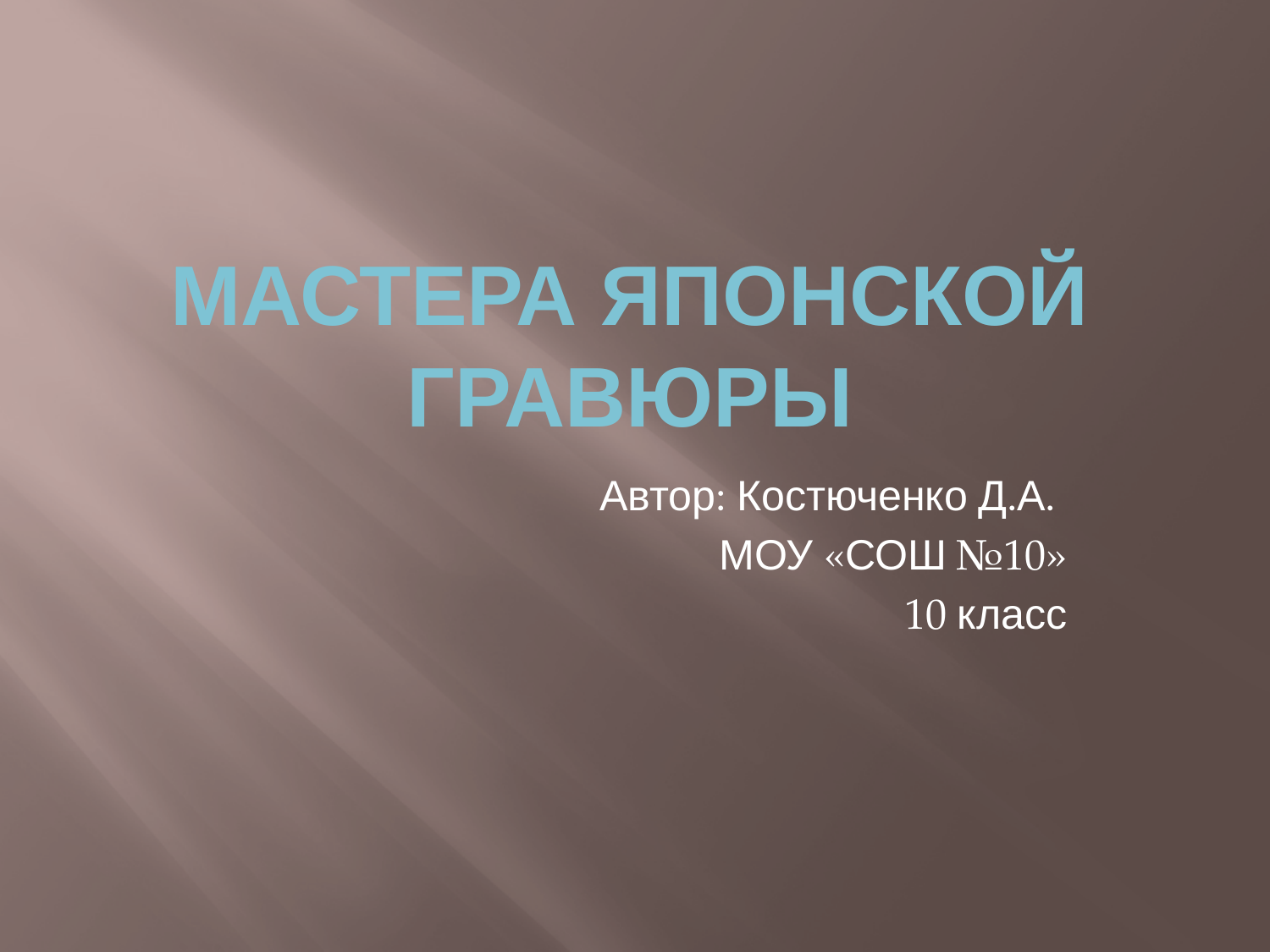

# Мастера японской гравюры
Автор: Костюченко Д.А.
МОУ «СОШ №10»
10 класс